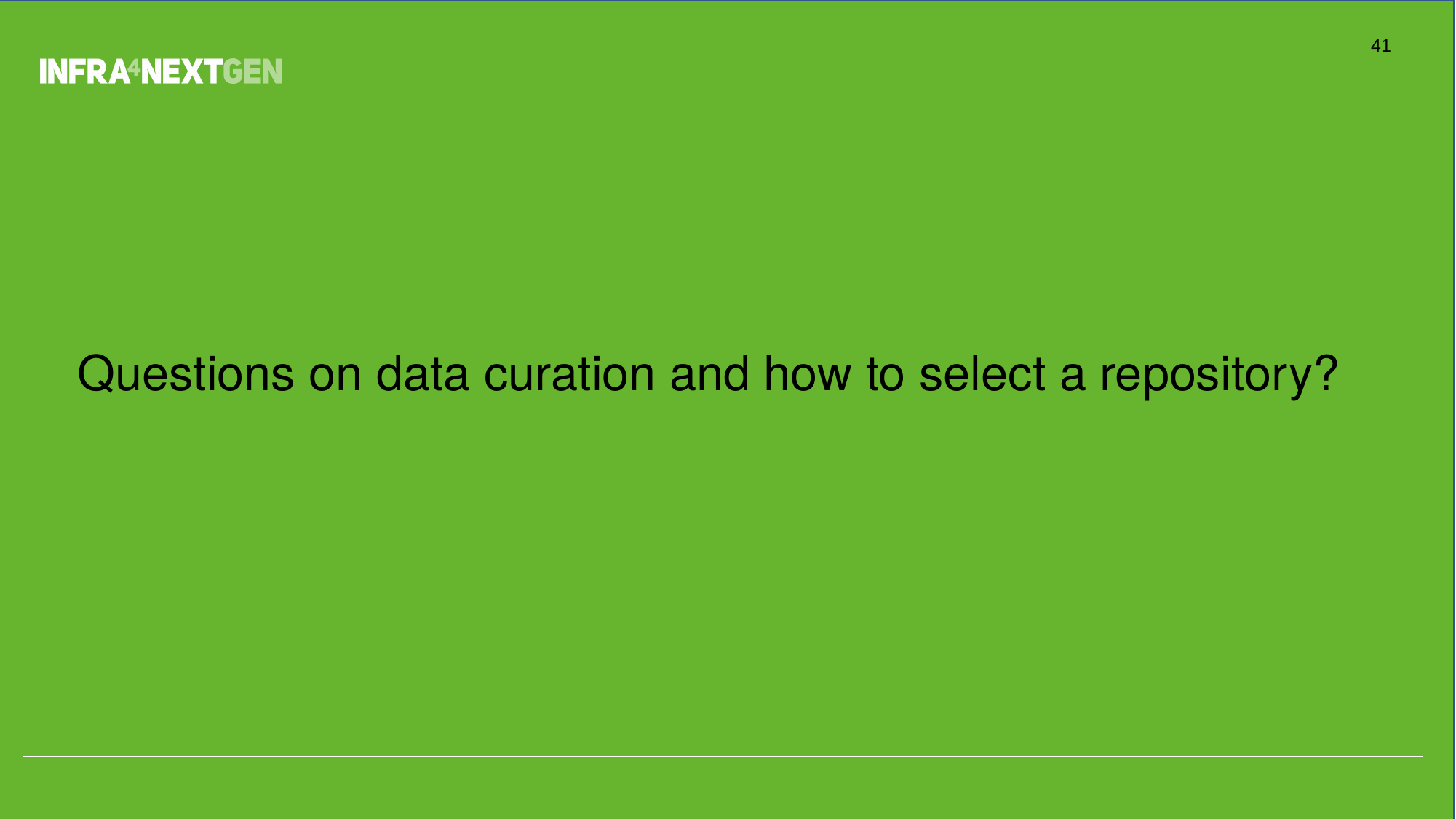

41
#

Questions on data curation and how to select a repository?